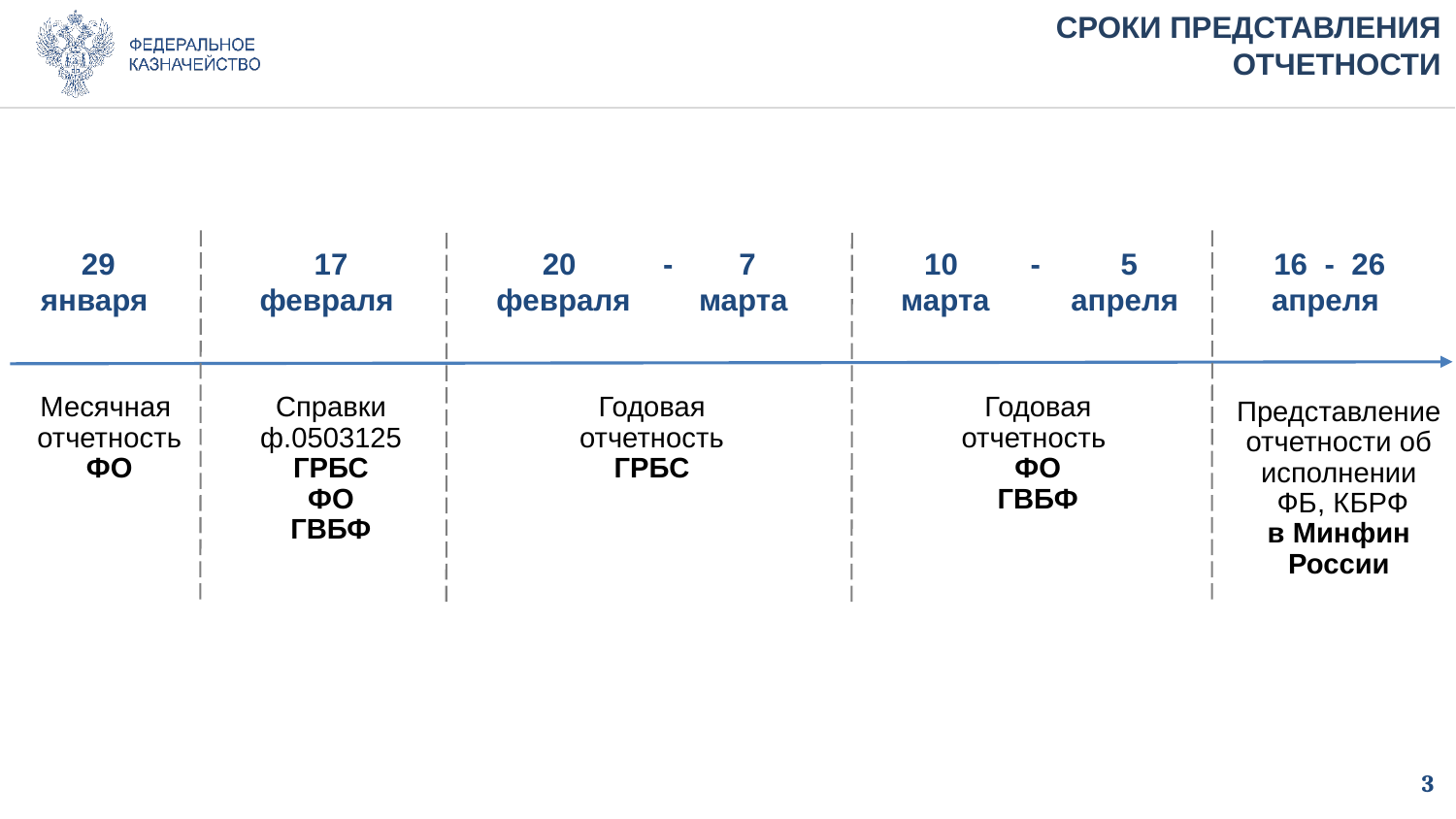

СРОКИ ПРЕДСТАВЛЕНИЯ
ОТЧЕТНОСТИ

29
января
17
февраля
20
февраля
-
7
марта
10
марта
-
5
апреля
16  -  26
апреля

Месячная
отчетность
ФО

Справки ф.0503125 ГРБС
ФО
ГВБФ
Годовая отчетность ГРБС
Годовая отчетность
ФО
ГВБФ
Представление
отчетности об исполнении
 ФБ, КБРФ
в Минфин России
3